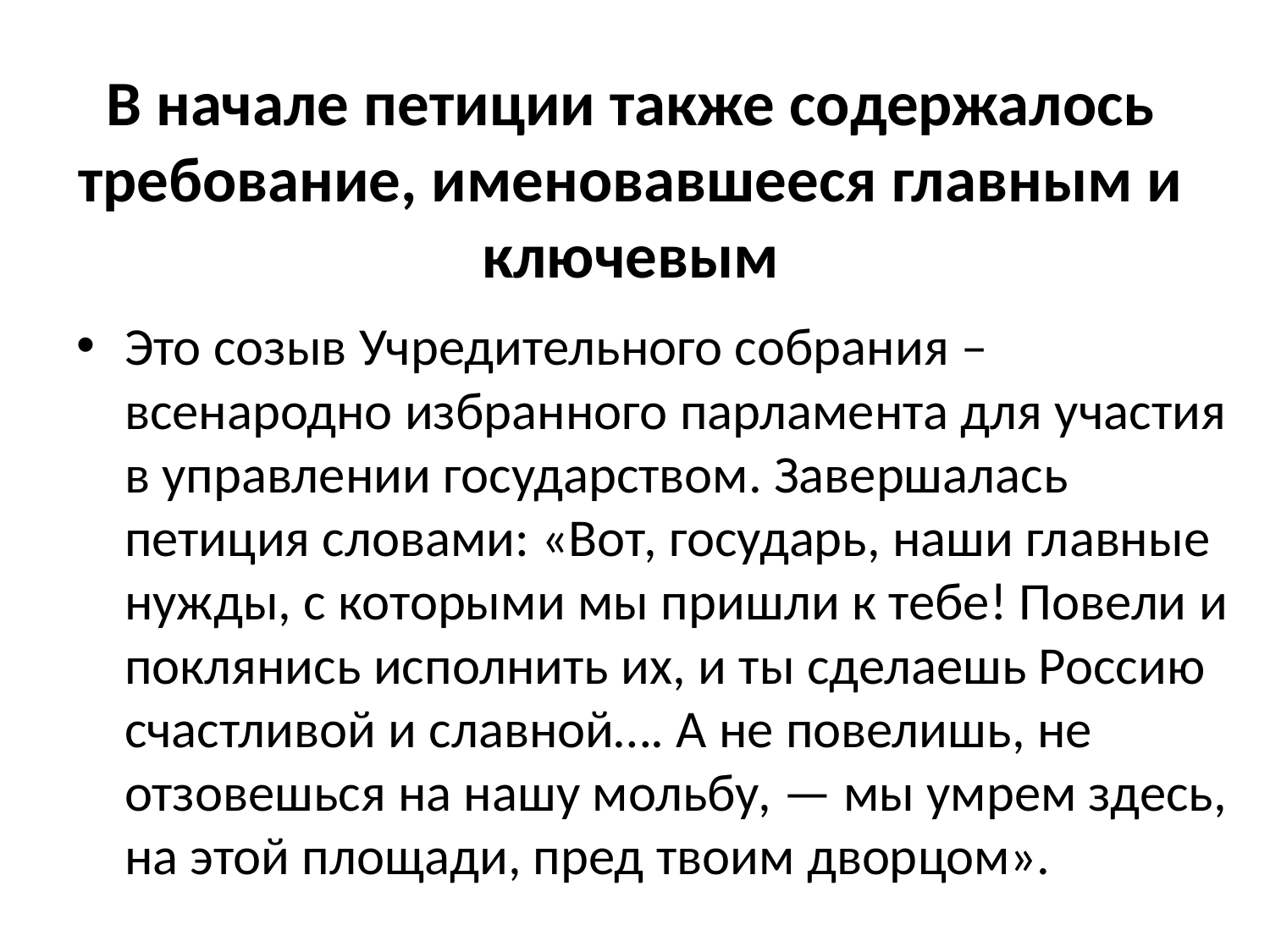

# В начале петиции также содержалось требование, именовавшееся главным и ключевым
Это созыв Учредительного собрания – всенародно избранного парламента для участия в управлении государством. Завершалась петиция словами: «Вот, государь, наши главные нужды, с которыми мы пришли к тебе! Повели и поклянись исполнить их, и ты сделаешь Россию счастливой и славной…. А не повелишь, не отзовешься на нашу мольбу, — мы умрем здесь, на этой площади, пред твоим дворцом».